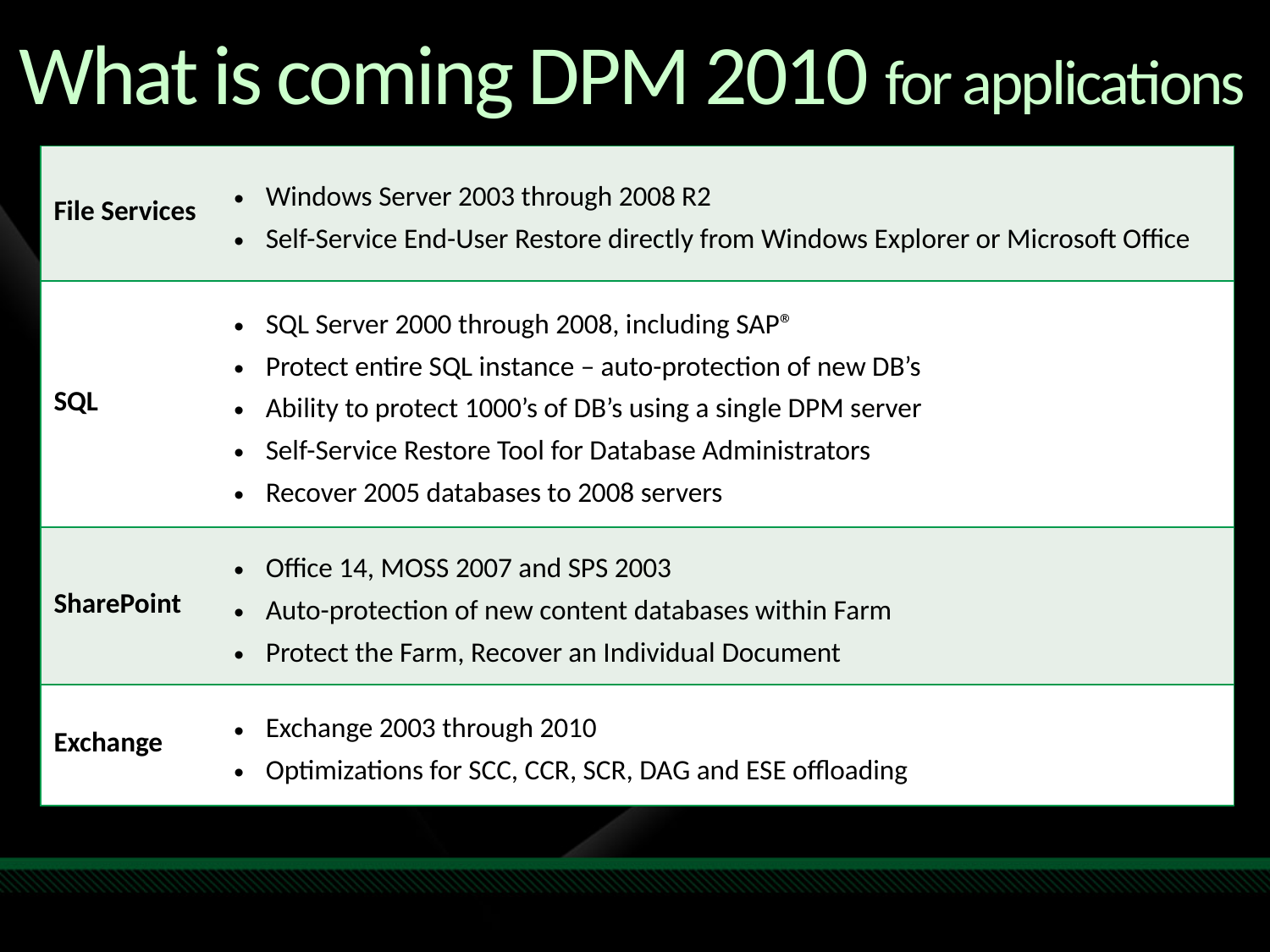

# What is coming DPM 2010 for applications
| File Services | Windows Server 2003 through 2008 R2 Self-Service End-User Restore directly from Windows Explorer or Microsoft Office |
| --- | --- |
| SQL | SQL Server 2000 through 2008, including SAP® Protect entire SQL instance – auto-protection of new DB’s Ability to protect 1000’s of DB’s using a single DPM server Self-Service Restore Tool for Database Administrators Recover 2005 databases to 2008 servers |
| SharePoint | Office 14, MOSS 2007 and SPS 2003 Auto-protection of new content databases within Farm Protect the Farm, Recover an Individual Document |
| Exchange | Exchange 2003 through 2010 Optimizations for SCC, CCR, SCR, DAG and ESE offloading |